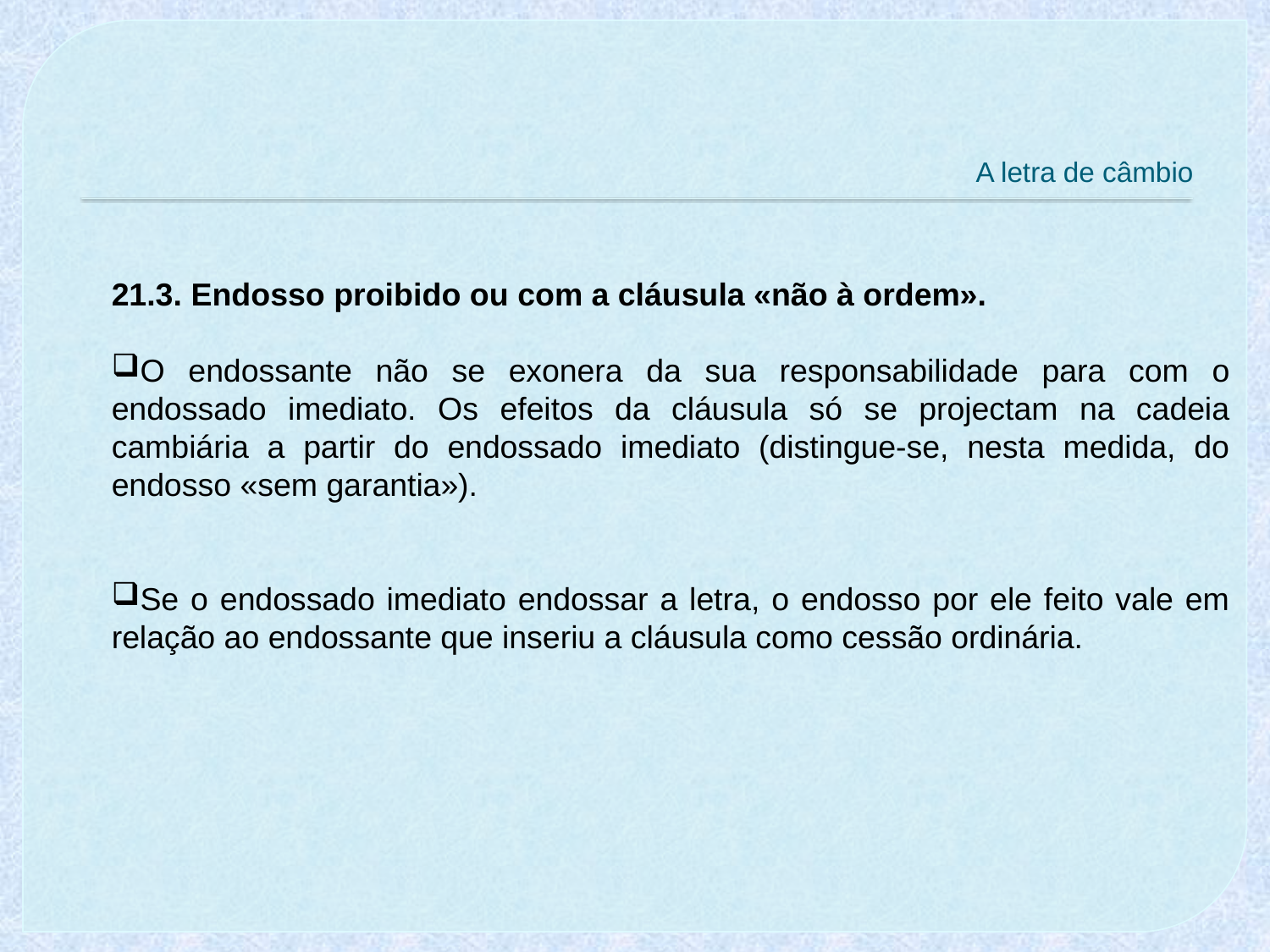

# A letra de câmbio

21.3. Endosso proibido ou com a cláusula «não à ordem».

O endossante não se exonera da sua responsabilidade para com o endossado imediato. Os efeitos da cláusula só se projectam na cadeia cambiária a partir do endossado imediato (distingue-se, nesta medida, do endosso «sem garantia»).

Se o endossado imediato endossar a letra, o endosso por ele feito vale em relação ao endossante que inseriu a cláusula como cessão ordinária.